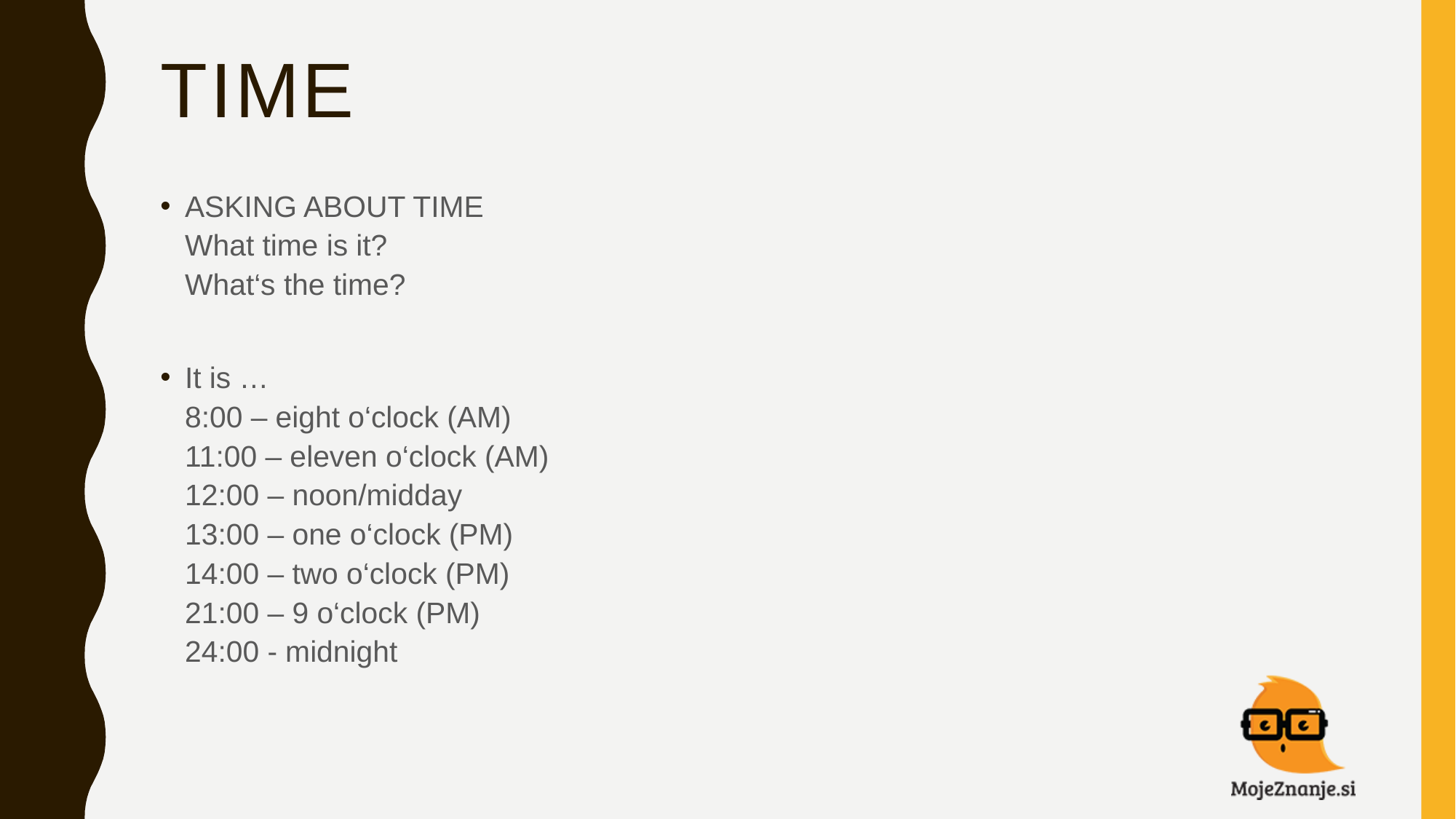

# TIME
ASKING ABOUT TIME
What time is it?
What‘s the time?

It is …
8:00 – eight o‘clock (AM)
11:00 – eleven o‘clock (AM)
12:00 – noon/midday
13:00 – one o‘clock (PM)
14:00 – two o‘clock (PM)
21:00 – 9 o‘clock (PM)
24:00 - midnight